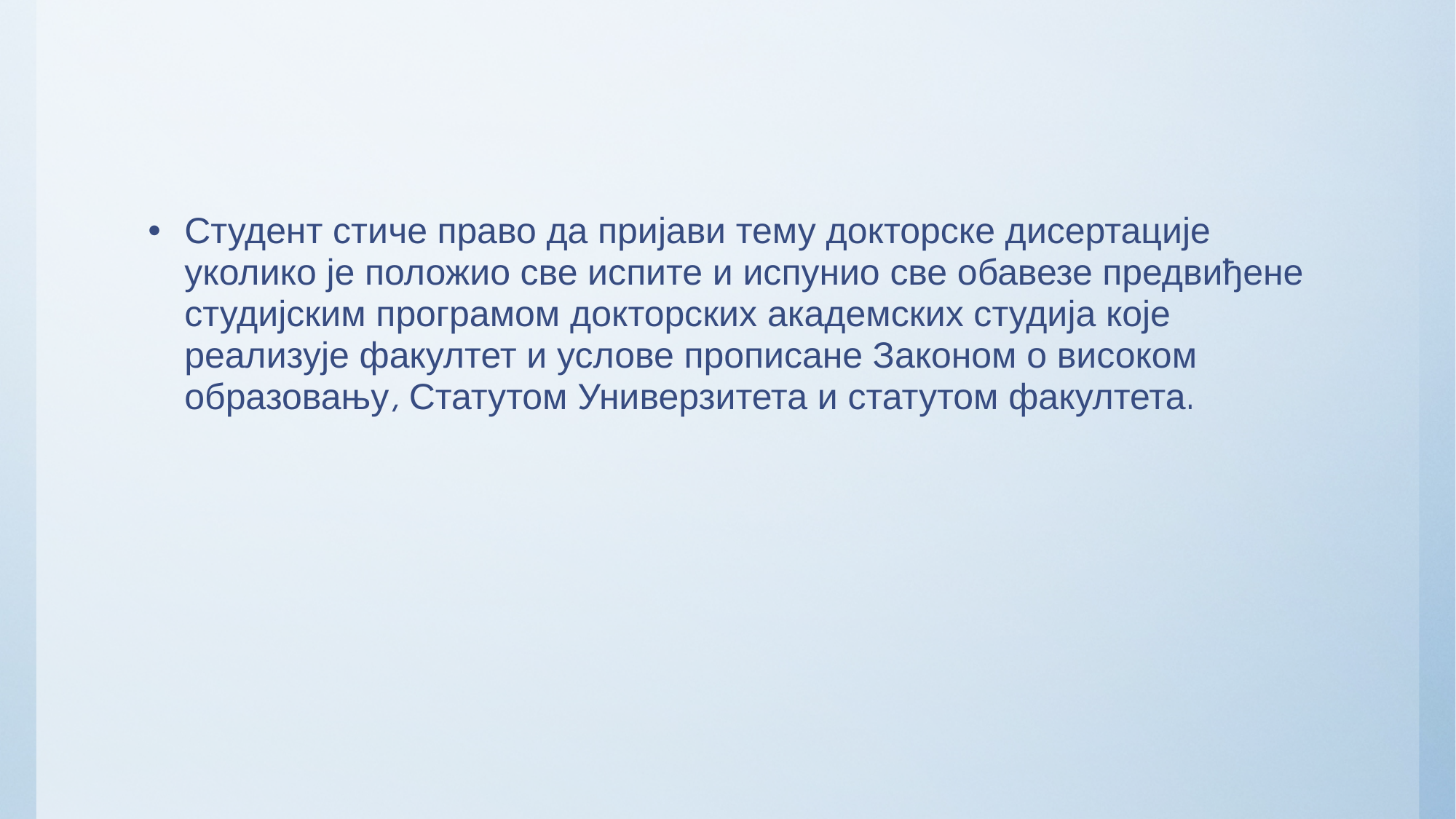

#
Студент стиче право да пријави тему докторске дисертације уколико је положио све испите и испунио све обавезе предвиђене студијским програмом докторских академских студија које реализује факултет и услове прописане Законом о високом образовању, Статутом Универзитета и статутом факултета.